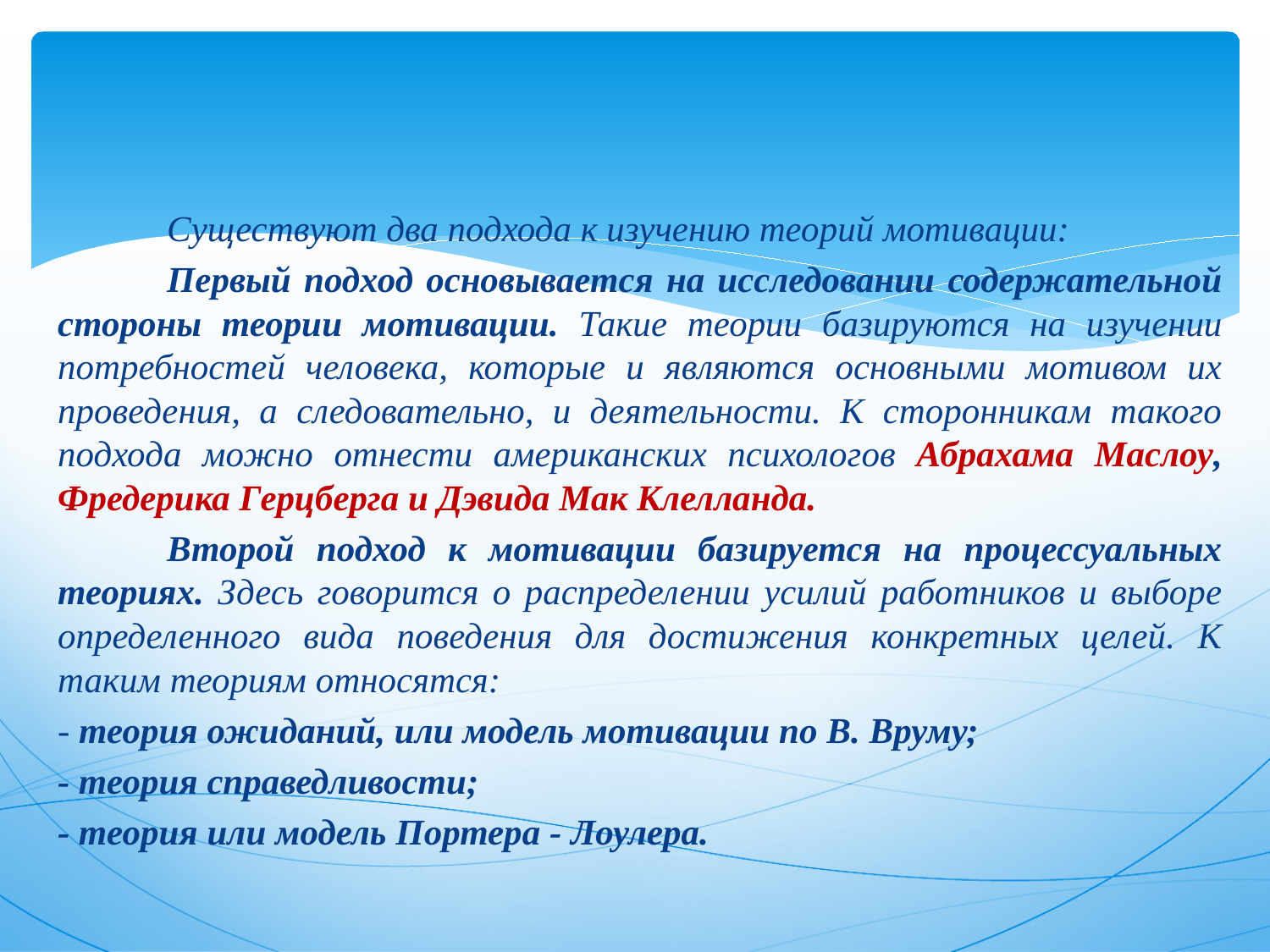

Существуют два подхода к изучению теорий мотивации:
	Первый подход основывается на исследовании содержательной стороны теории мотивации. Такие теории базируются на изучении потребностей человека, которые и являются основными мотивом их проведения, а следовательно, и деятельности. К сторонникам такого подхода можно отнести американских психологов Абрахама Маслоу, Фредерика Герцберга и Дэвида Мак Клелланда.
	Второй подход к мотивации базируется на процессуальных теориях. Здесь говорится о распределении усилий работников и выборе определенного вида поведения для достижения конкретных целей. К таким теориям относятся:
- теория ожиданий, или модель мотивации по В. Вруму;
- теория справедливости;
- теория или модель Портера - Лоулера.